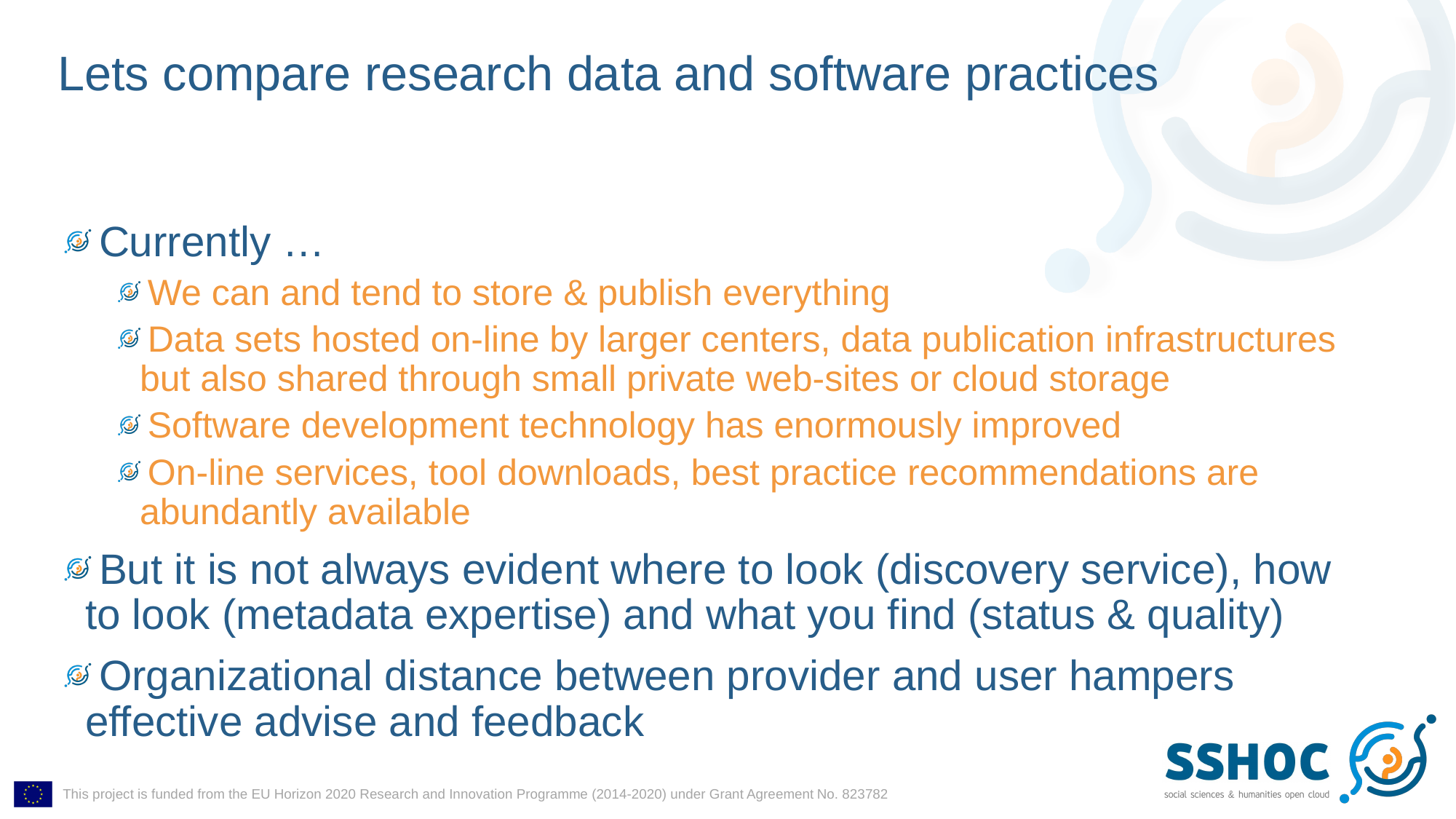

# Lets compare research data and software practices

Currently …
We can and tend to store & publish everything
Data sets hosted on-line by larger centers, data publication infrastructures but also shared through small private web-sites or cloud storage
Software development technology has enormously improved
On-line services, tool downloads, best practice recommendations are abundantly available
But it is not always evident where to look (discovery service), how to look (metadata expertise) and what you find (status & quality)
Organizational distance between provider and user hampers effective advise and feedback